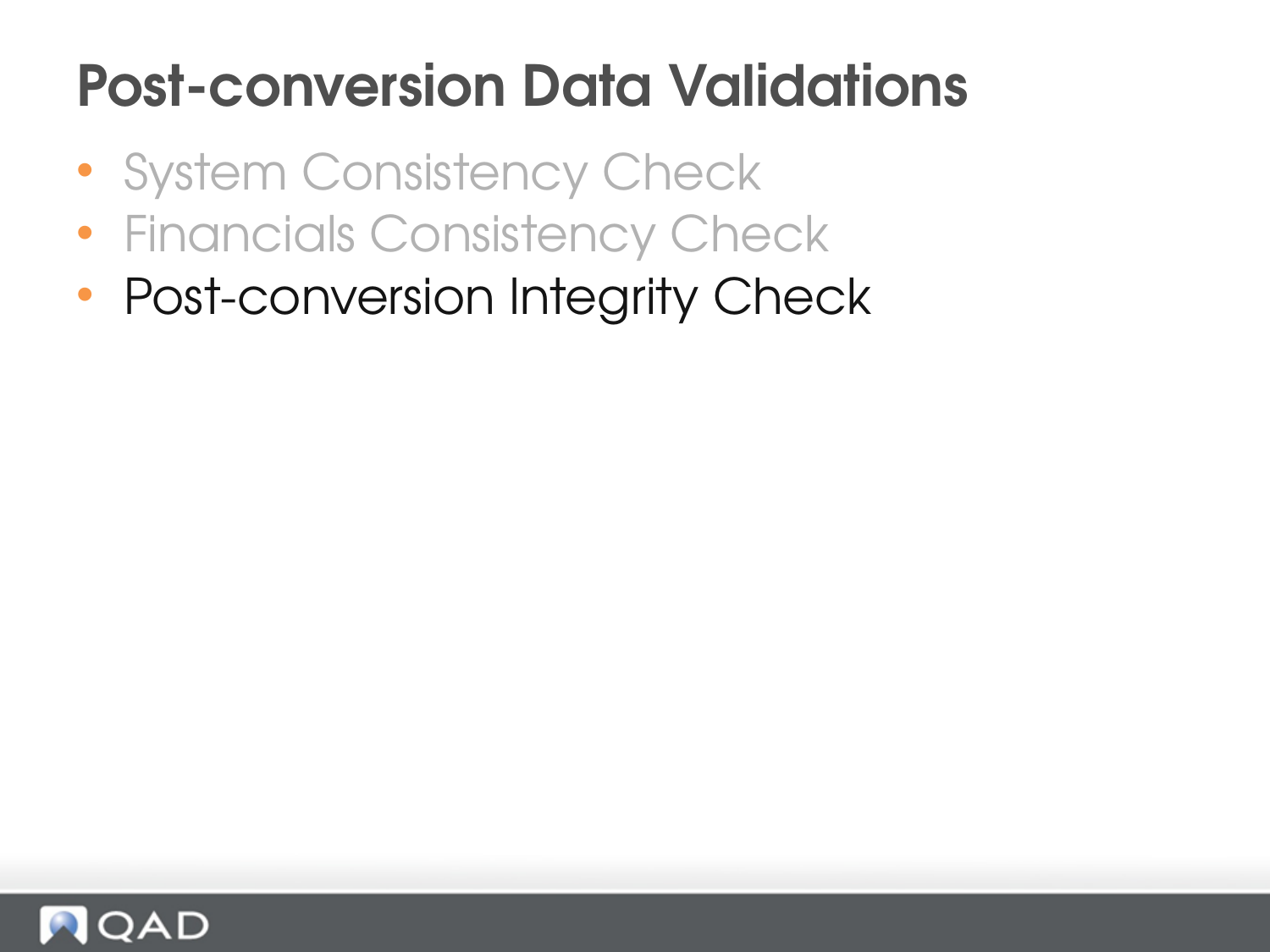

# Post-conversion Data Validations

System Consistency Check
Financials Consistency Check
Post-conversion Integrity Check